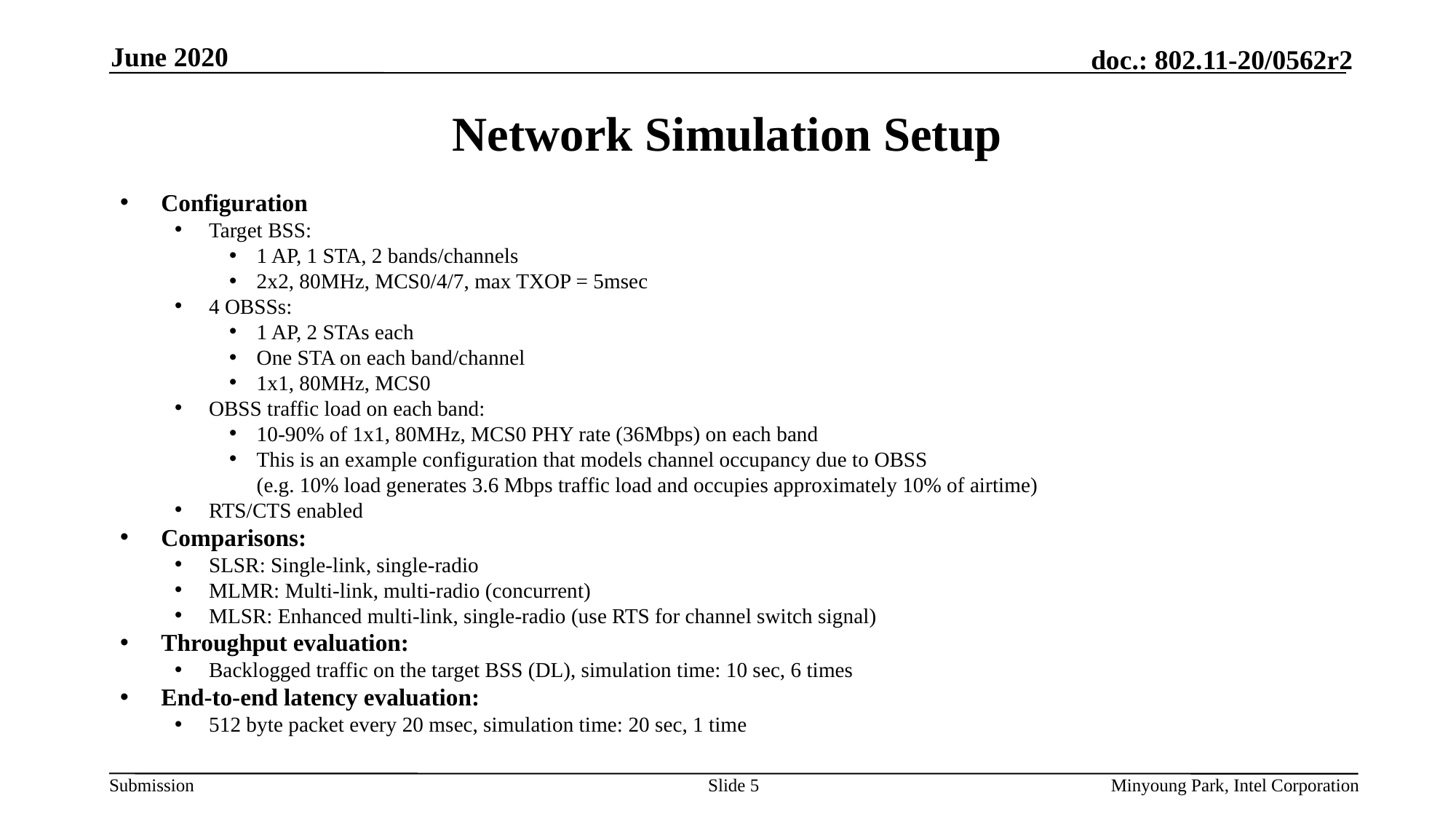

June 2020
# Network Simulation Setup
Configuration
Target BSS:
1 AP, 1 STA, 2 bands/channels
2x2, 80MHz, MCS0/4/7, max TXOP = 5msec
4 OBSSs:
1 AP, 2 STAs each
One STA on each band/channel
1x1, 80MHz, MCS0
OBSS traffic load on each band:
10-90% of 1x1, 80MHz, MCS0 PHY rate (36Mbps) on each band
This is an example configuration that models channel occupancy due to OBSS
(e.g. 10% load generates 3.6 Mbps traffic load and occupies approximately 10% of airtime)
RTS/CTS enabled
Comparisons:
SLSR: Single-link, single-radio
MLMR: Multi-link, multi-radio (concurrent)
MLSR: Enhanced multi-link, single-radio (use RTS for channel switch signal)
Throughput evaluation:
Backlogged traffic on the target BSS (DL), simulation time: 10 sec, 6 times
End-to-end latency evaluation:
512 byte packet every 20 msec, simulation time: 20 sec, 1 time

Slide 5
Minyoung Park, Intel Corporation